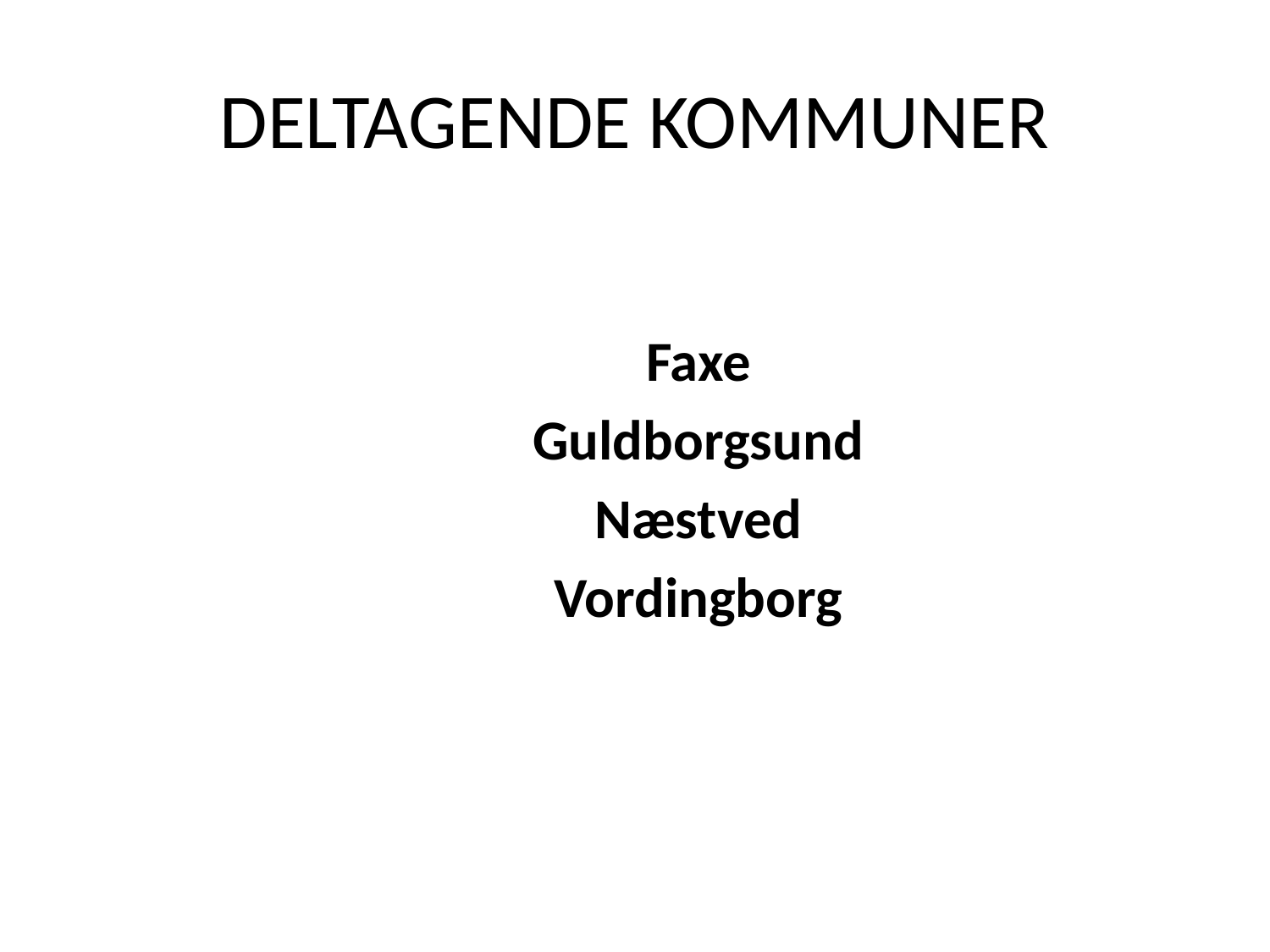

# DELTAGENDE KOMMUNER

	Faxe
	Guldborgsund
	Næstved
	Vordingborg